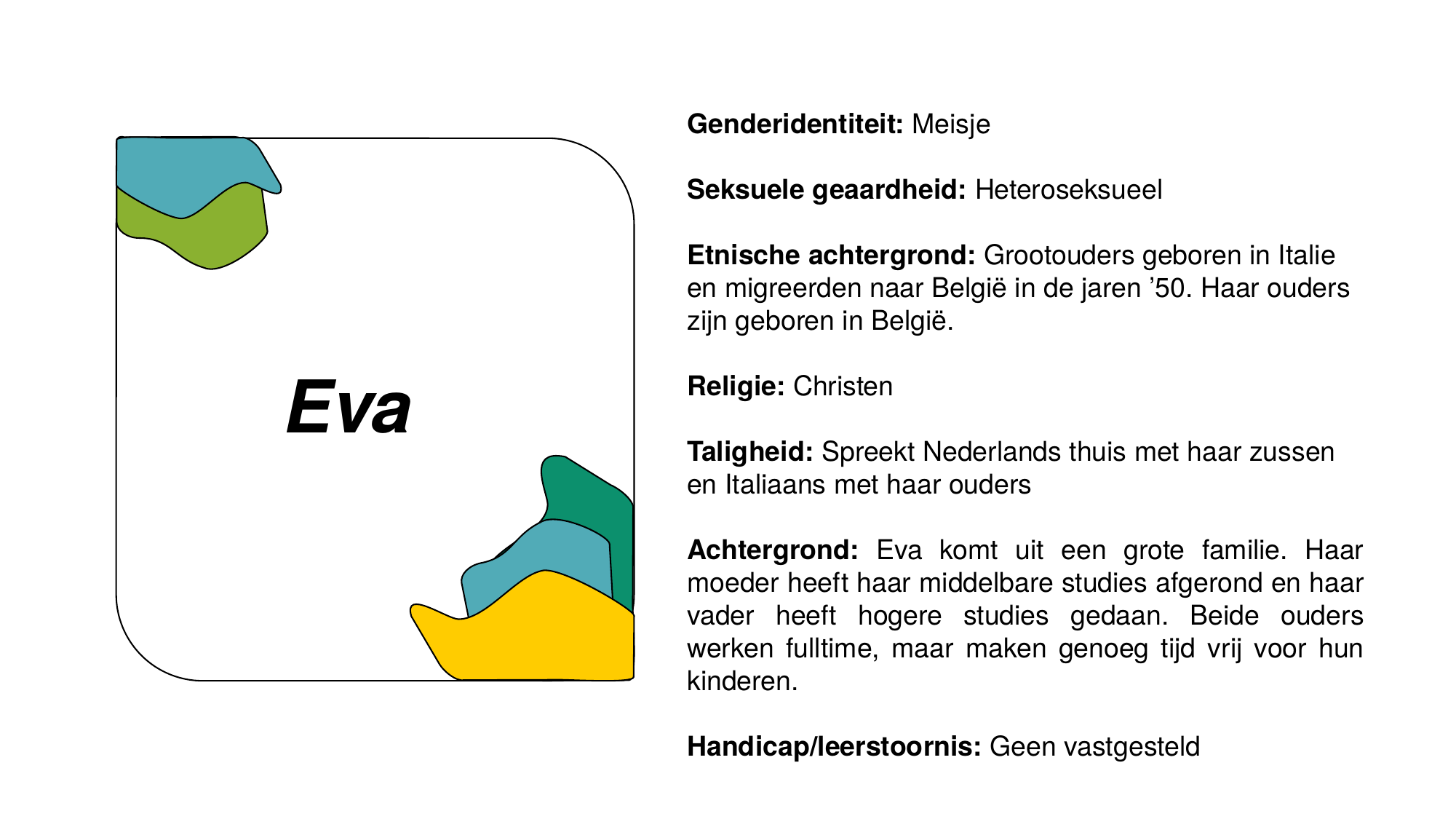

Genderidentiteit: Meisje

Seksuele geaardheid: Heteroseksueel

Etnische achtergrond: Grootouders geboren in Italie en migreerden naar België in de jaren ’50. Haar ouders zijn geboren in België.

Religie: Christen

Taligheid: Spreekt Nederlands thuis met haar zussen en Italiaans met haar ouders

Achtergrond: Eva komt uit een grote familie. Haar moeder heeft haar middelbare studies afgerond en haar vader heeft hogere studies gedaan. Beide ouders werken fulltime, maar maken genoeg tijd vrij voor hun kinderen.

Handicap/leerstoornis: Geen vastgesteld

Eva